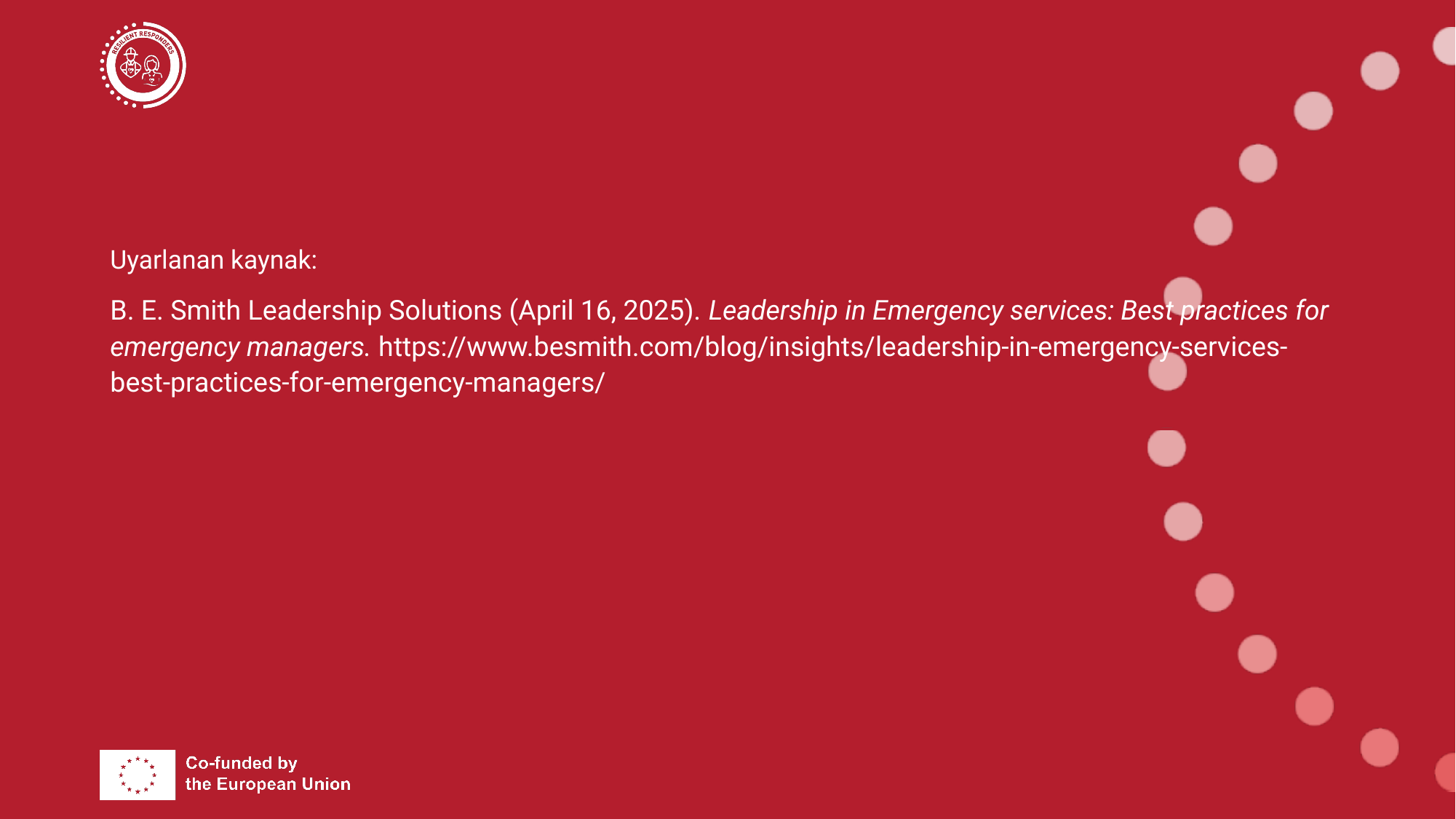

Uyarlanan kaynak:
B. E. Smith Leadership Solutions (April 16, 2025). Leadership in Emergency services: Best practices for emergency managers. https://www.besmith.com/blog/insights/leadership-in-emergency-services-best-practices-for-emergency-managers/https://www.ordemdospsicologos.pt/ficheiros/documentos/comorecuperaremocionalmentesituacoesincendio.pdf